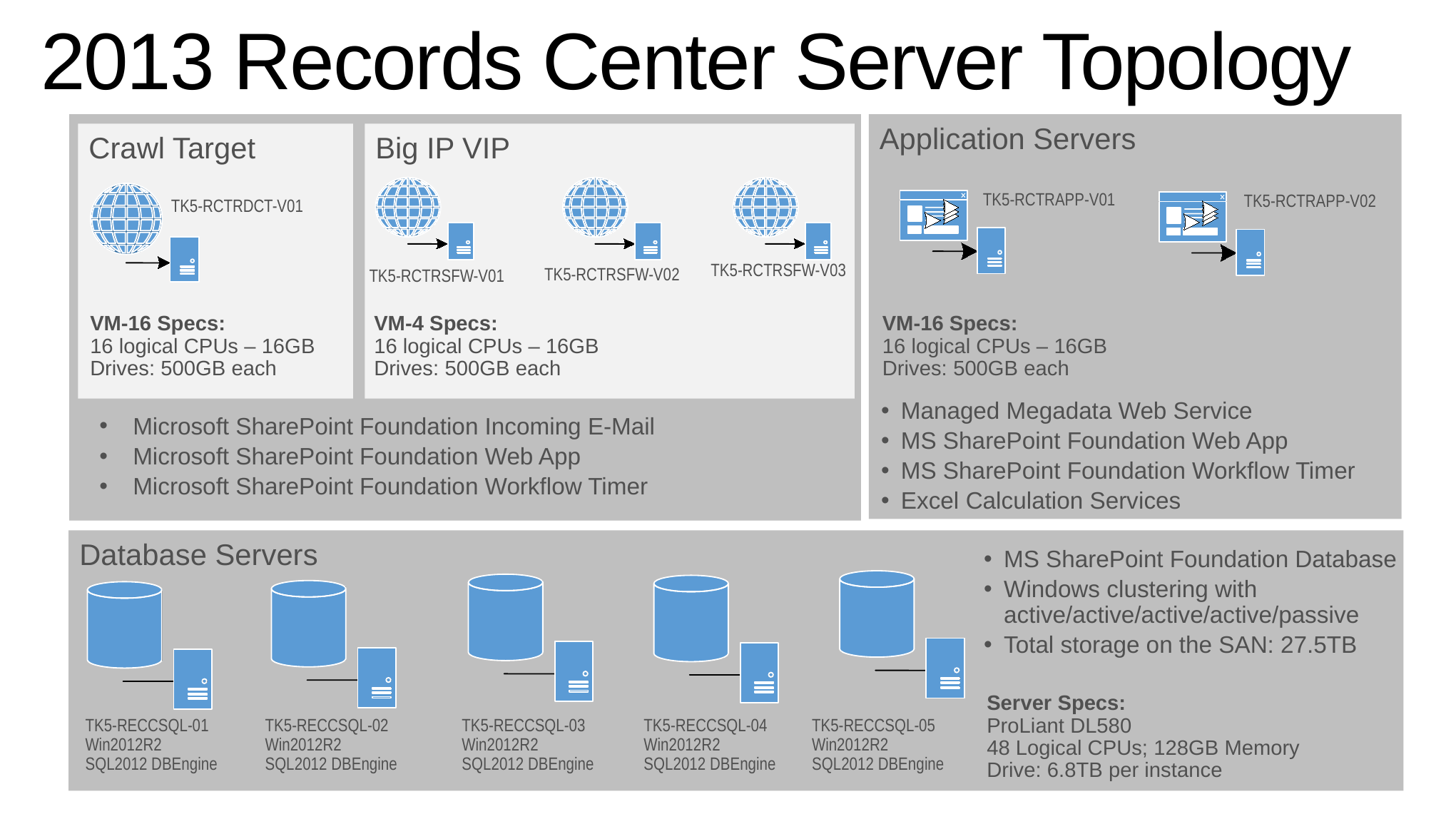

# 2013 Records Center Server Topology

Application Servers
Crawl Target
Big IP VIP

TK5-RCTRAPP-V01
TK5-RCTRAPP-V02

TK5-RCTRDCT-V01

TK5-RCTRSFW-V03
TK5-RCTRSFW-V02
TK5-RCTRSFW-V01
VM-16 Specs:
16 logical CPUs – 16GB
Drives: 500GB each
VM-4 Specs:
16 logical CPUs – 16GB
Drives: 500GB each
VM-16 Specs:
16 logical CPUs – 16GB
Drives: 500GB each
Managed Megadata Web Service
MS SharePoint Foundation Web App
MS SharePoint Foundation Workflow Timer
Excel Calculation Services
Microsoft SharePoint Foundation Incoming E-Mail
Microsoft SharePoint Foundation Web App
Microsoft SharePoint Foundation Workflow Timer
MS SharePoint Foundation Database
Windows clustering with active/active/active/active/passive
Total storage on the SAN: 27.5TB
Database Servers

Server Specs:
ProLiant DL580
48 Logical CPUs; 128GB Memory
Drive: 6.8TB per instance

TK5-RECCSQL-01
Win2012R2
SQL2012 DBEngine
TK5-RECCSQL-02
Win2012R2
SQL2012 DBEngine
TK5-RECCSQL-03
Win2012R2
SQL2012 DBEngine
TK5-RECCSQL-04
Win2012R2
SQL2012 DBEngine
TK5-RECCSQL-05
Win2012R2
SQL2012 DBEngine